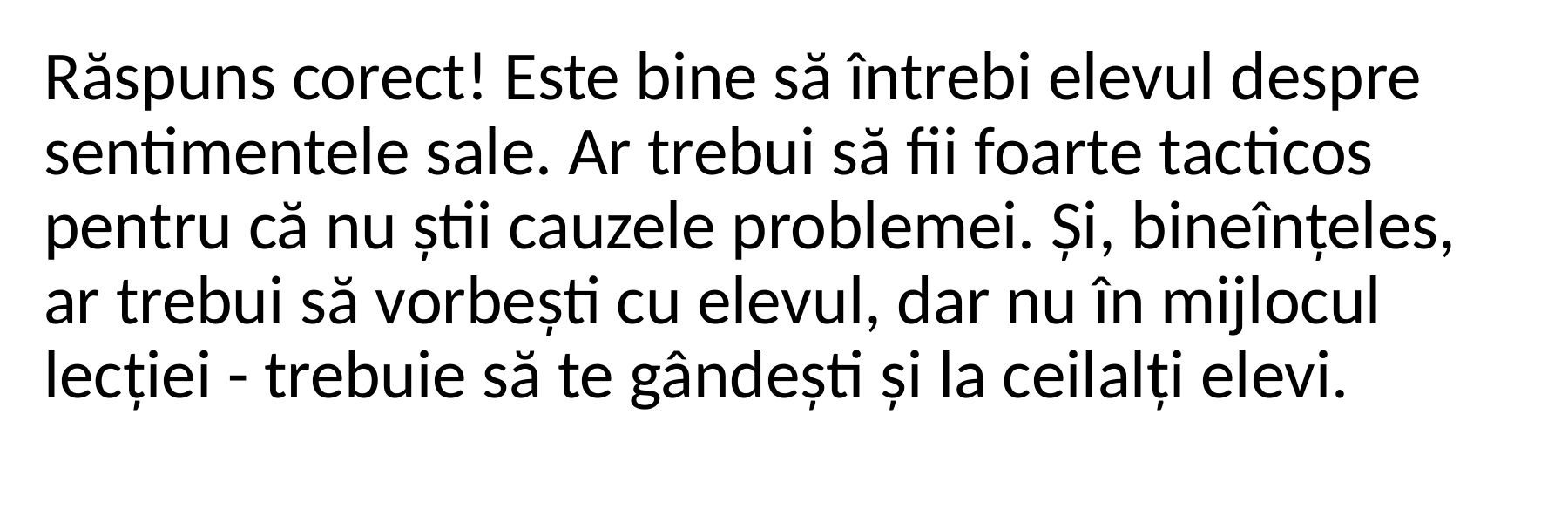

Răspuns corect! Este bine să întrebi elevul despre sentimentele sale. Ar trebui să fii foarte tacticos pentru că nu știi cauzele problemei. Și, bineînțeles, ar trebui să vorbești cu elevul, dar nu în mijlocul lecției - trebuie să te gândești și la ceilalți elevi.